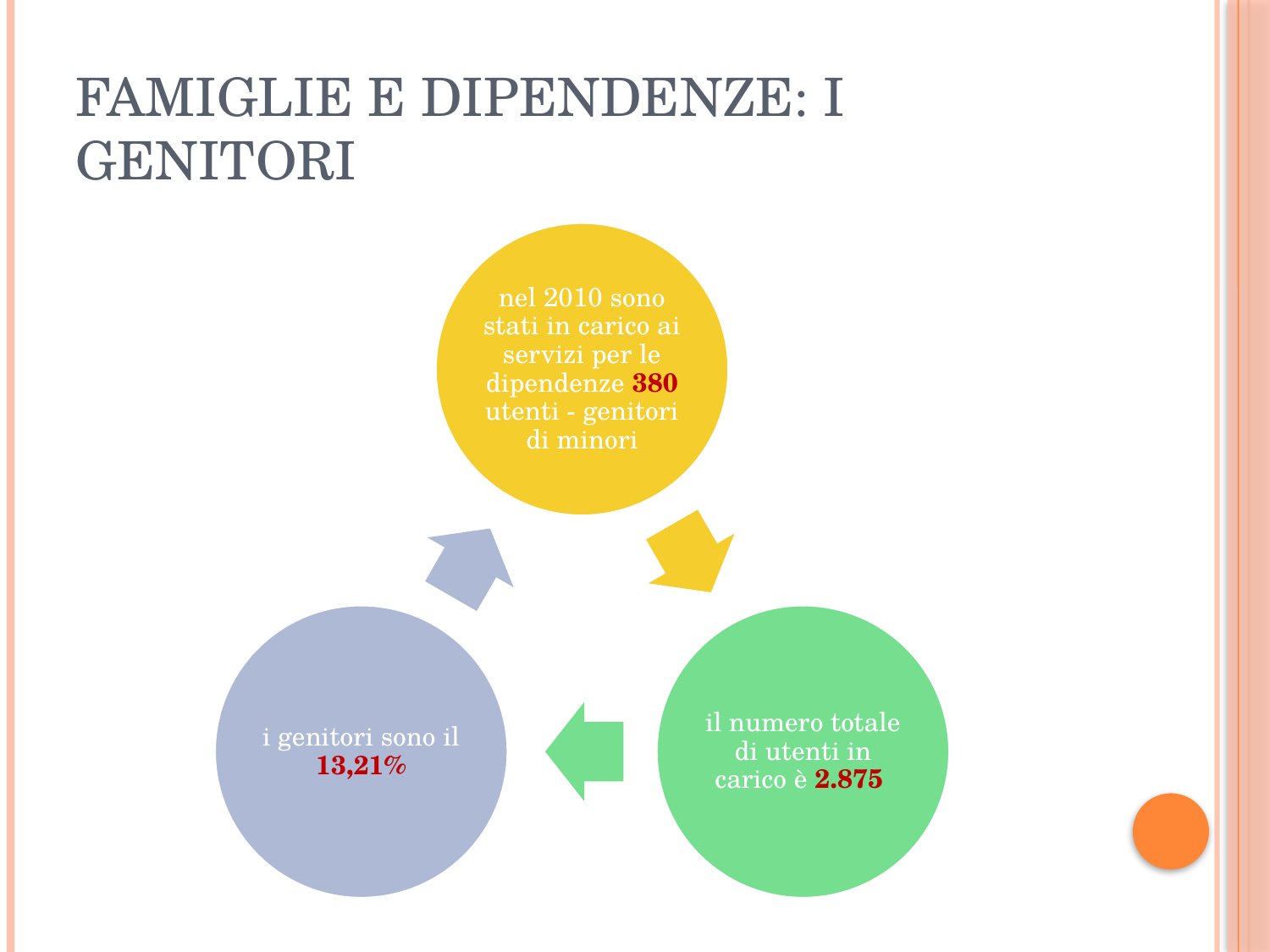

# Famiglie e dipendenze: i genitori
nel 2010 sono stati in carico ai servizi per le dipendenze 380 utenti - genitori di minori

il numero totale di utenti in carico è 2.875

i genitori sono il 13,21%